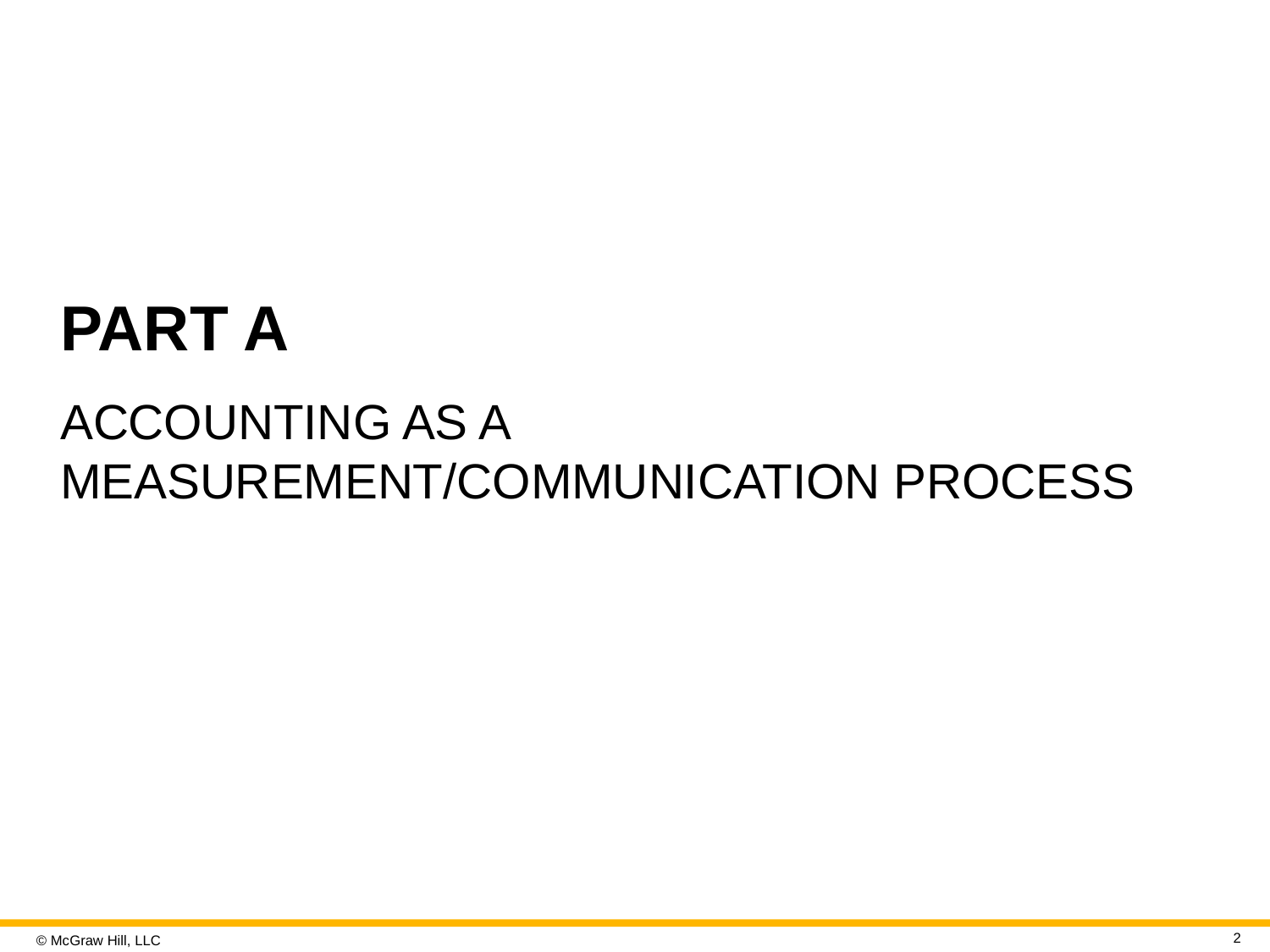

# PART A
ACCOUNTING AS A MEASUREMENT/COMMUNICATION PROCESS
2